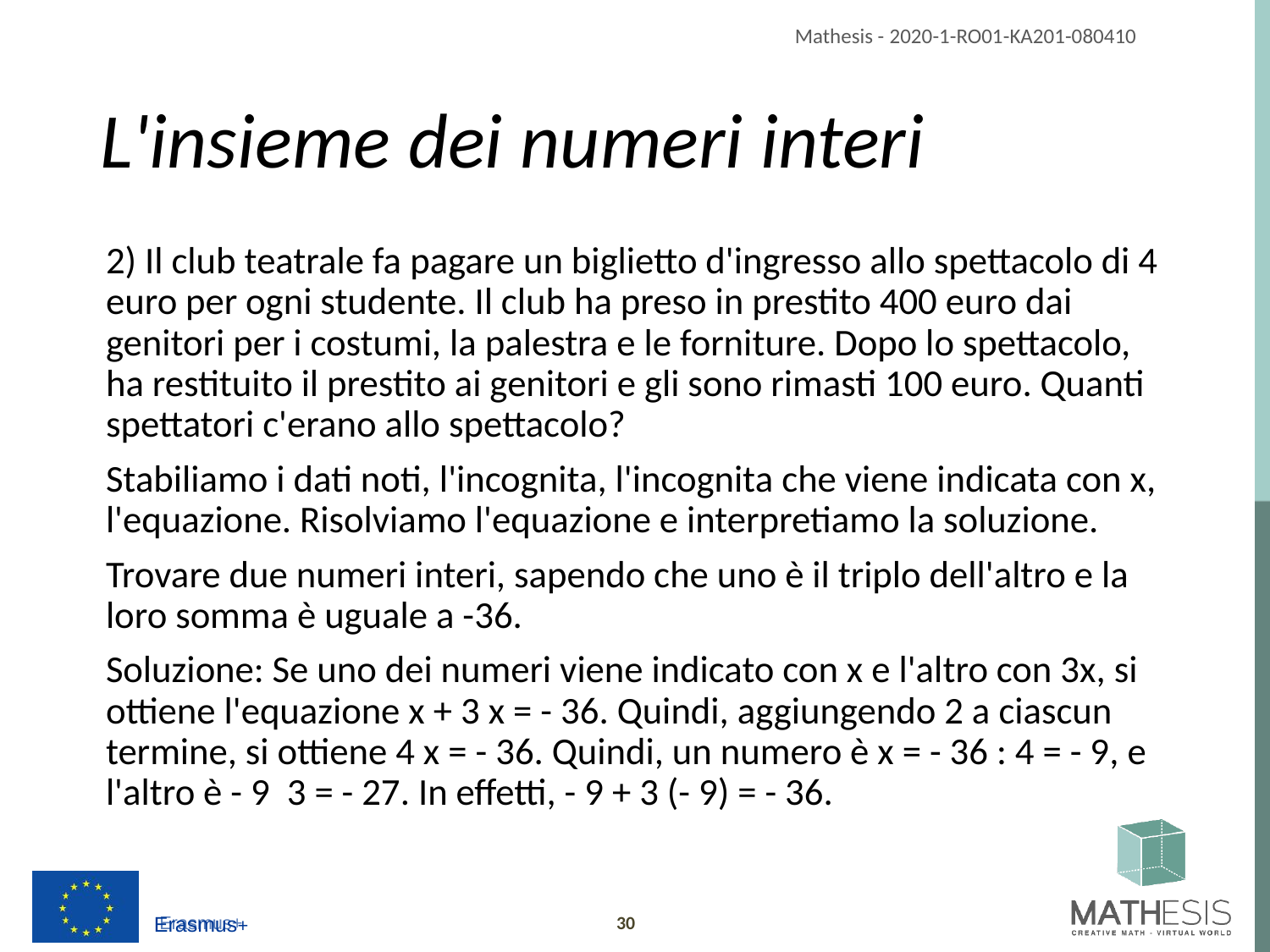

# L'insieme dei numeri interi
2) Il club teatrale fa pagare un biglietto d'ingresso allo spettacolo di 4 euro per ogni studente. Il club ha preso in prestito 400 euro dai genitori per i costumi, la palestra e le forniture. Dopo lo spettacolo, ha restituito il prestito ai genitori e gli sono rimasti 100 euro. Quanti spettatori c'erano allo spettacolo?
Stabiliamo i dati noti, l'incognita, l'incognita che viene indicata con x, l'equazione. Risolviamo l'equazione e interpretiamo la soluzione.
Trovare due numeri interi, sapendo che uno è il triplo dell'altro e la loro somma è uguale a -36.
Soluzione: Se uno dei numeri viene indicato con x e l'altro con 3x, si ottiene l'equazione x + 3 x = - 36. Quindi, aggiungendo 2 a ciascun termine, si ottiene 4 x = - 36. Quindi, un numero è x = - 36 : 4 = - 9, e l'altro è - 9  3 = - 27. In effetti, - 9 + 3 (- 9) = - 36.